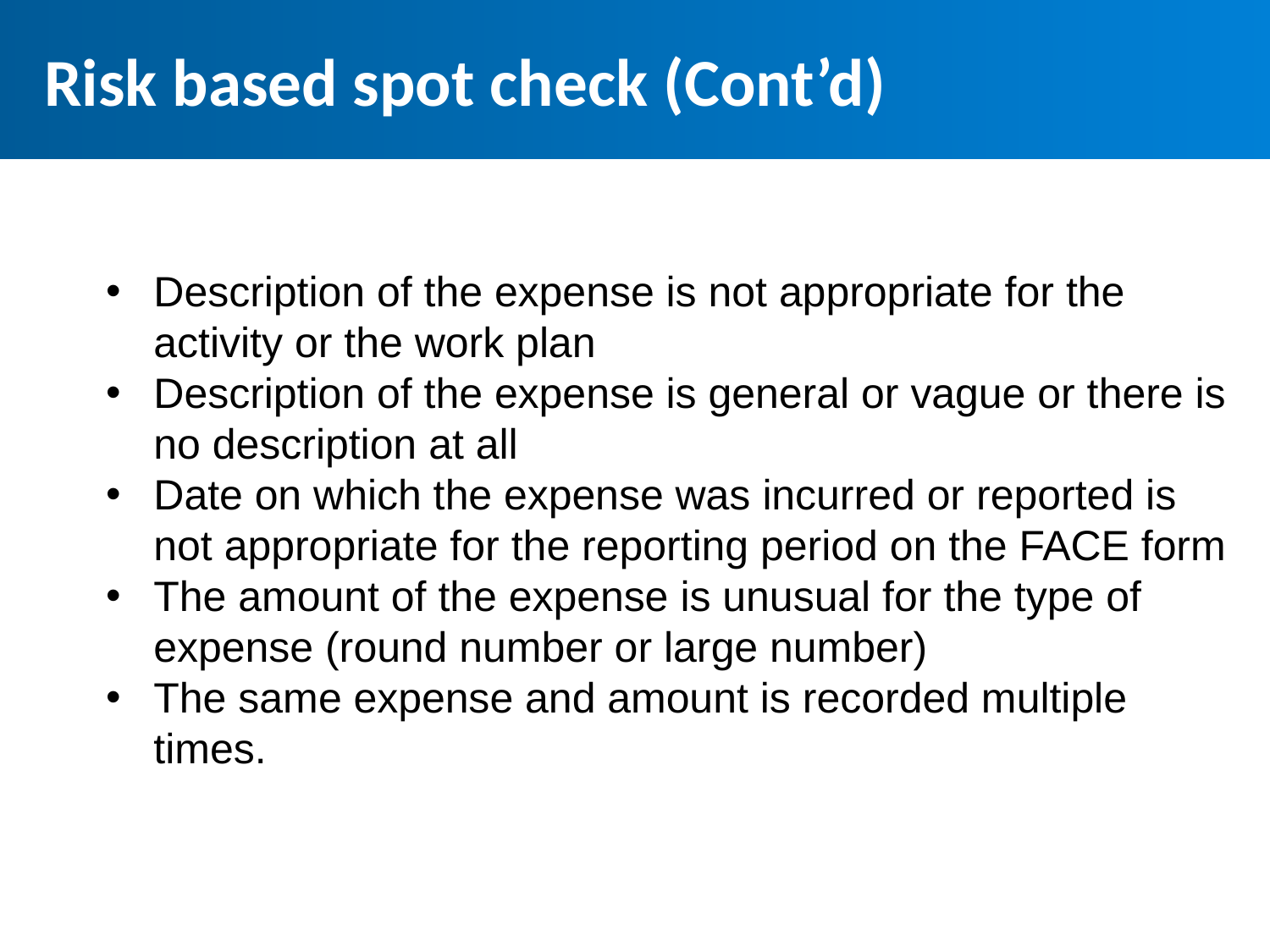

# Risk based spot check (Cont’d)
Risk-Based Spot Checks

Description of the expense is not appropriate for the activity or the work plan
Description of the expense is general or vague or there is no description at all
Date on which the expense was incurred or reported is not appropriate for the reporting period on the FACE form
The amount of the expense is unusual for the type of expense (round number or large number)
The same expense and amount is recorded multiple times.